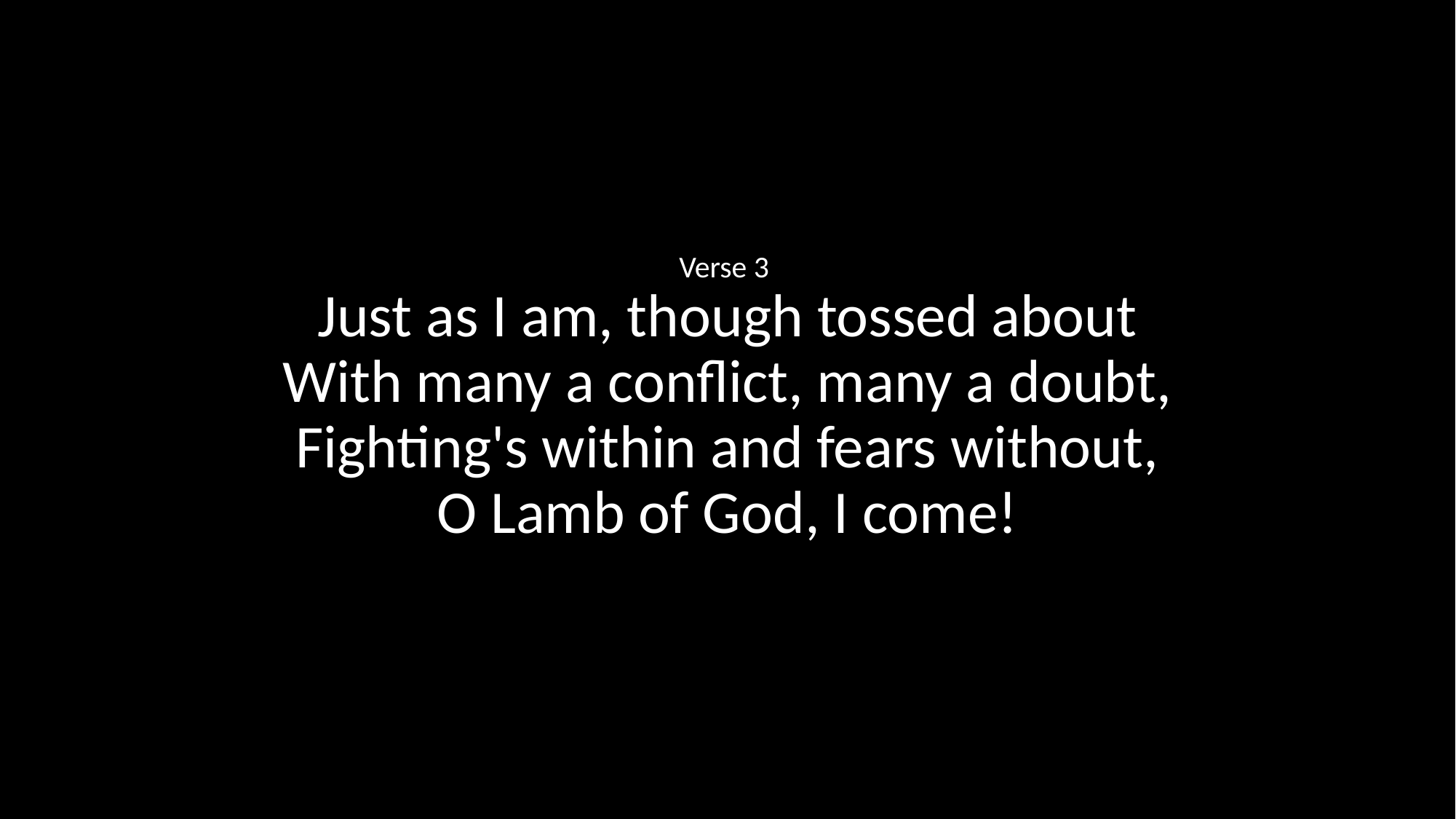

Verse 3
Just as I am, though tossed about
With many a conflict, many a doubt,
Fighting's within and fears without,
O Lamb of God, I come!